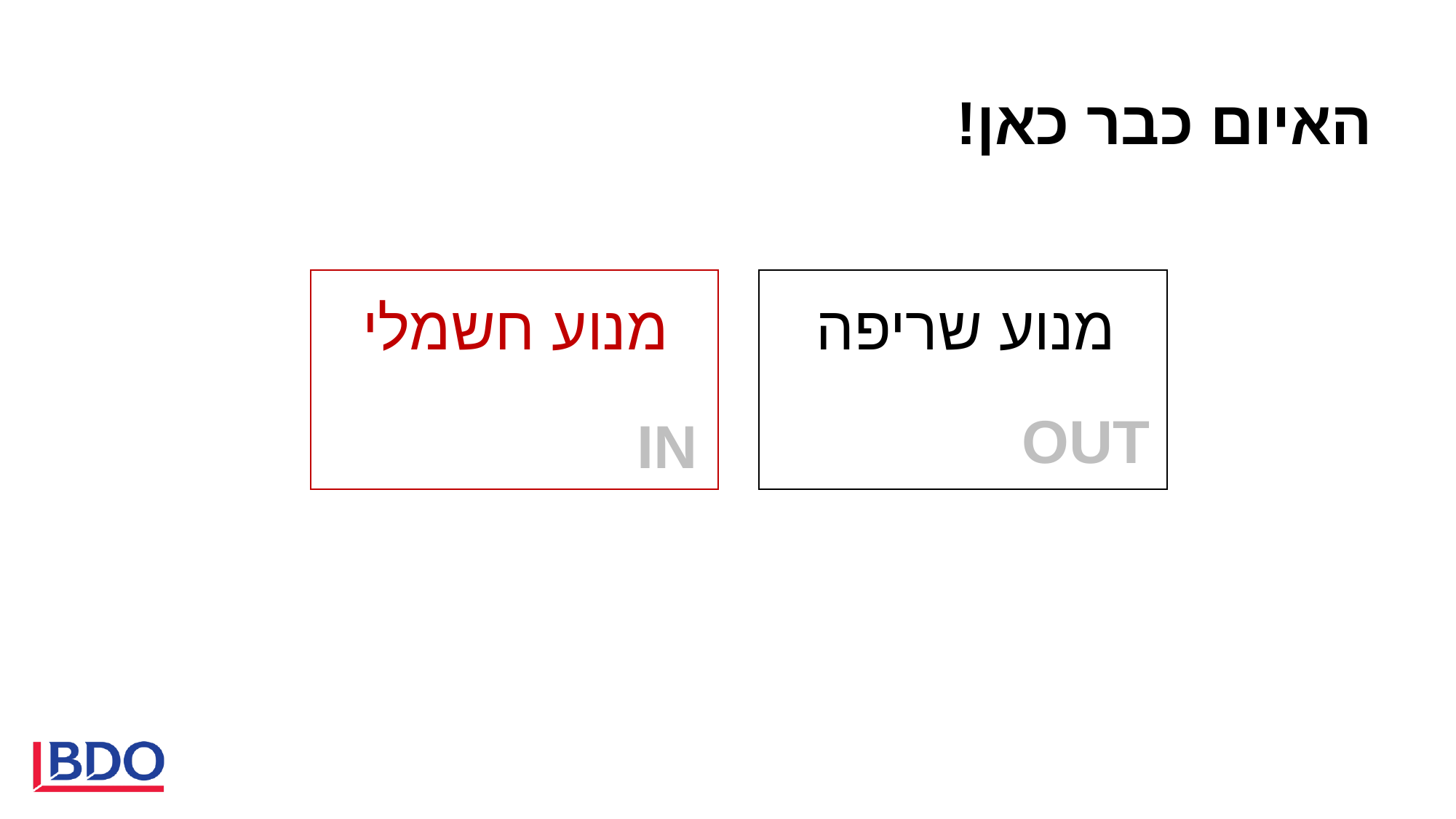

האיום כבר כאן!

מנוע חשמלי
מנוע שריפה
OUT
IN